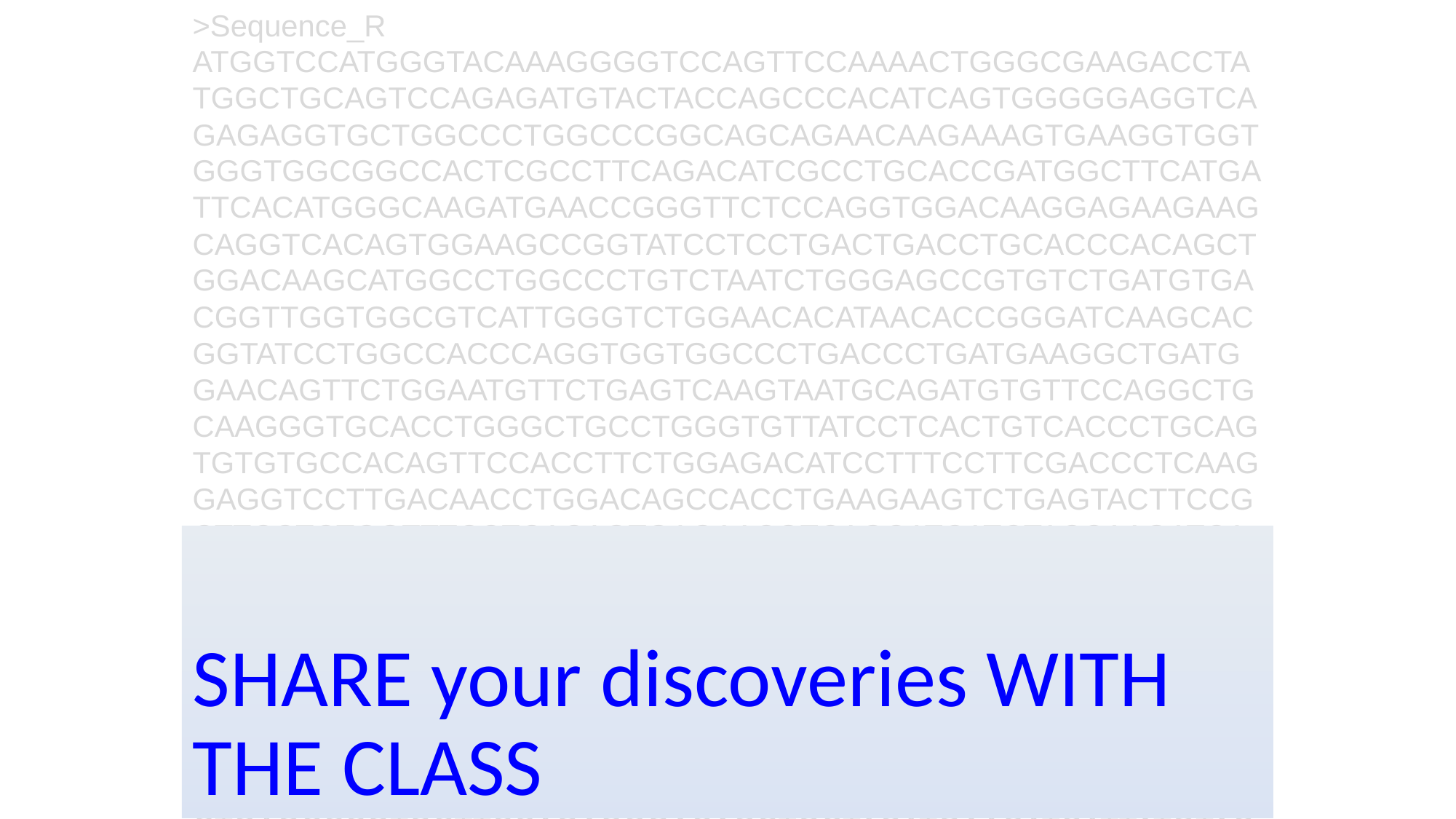

>Sequence_R
ATGGTCCATGGGTACAAAGGGGTCCAGTTCCAAAACTGGGCGAAGACCTATGGCTGCAGTCCAGAGATGTACTACCAGCCCACATCAGTGGGGGAGGTCAGAGAGGTGCTGGCCCTGGCCCGGCAGCAGAACAAGAAAGTGAAGGTGGTGGGTGGCGGCCACTCGCCTTCAGACATCGCCTGCACCGATGGCTTCATGATTCACATGGGCAAGATGAACCGGGTTCTCCAGGTGGACAAGGAGAAGAAGCAGGTCACAGTGGAAGCCGGTATCCTCCTGACTGACCTGCACCCACAGCTGGACAAGCATGGCCTGGCCCTGTCTAATCTGGGAGCCGTGTCTGATGTGACGGTTGGTGGCGTCATTGGGTCTGGAACACATAACACCGGGATCAAGCACGGTATCCTGGCCACCCAGGTGGTGGCCCTGACCCTGATGAAGGCTGATGGAACAGTTCTGGAATGTTCTGAGTCAAGTAATGCAGATGTGTTCCAGGCTGCAAGGGTGCACCTGGGCTGCCTGGGTGTTATCCTCACTGTCACCCTGCAGTGTGTGCCACAGTTCCACCTTCTGGAGACATCCTTTCCTTCGACCCTCAAGGAGGTCCTTGACAACCTGGACAGCCACCTGAAGAAGTCTGAGTACTTCCGCTTCCTCTGGTTTCCTCACAGTGAGAACGTCAGCATCATCTACCAAGATCACACCAACAAGGAGCCCTCCTCTGCATCTAACTGGTTTTGGGACTATGCCATTGGGTTCTACCTCCTGGAATTCTTGCTCTGGACCAGCACCTACCTGCCACGCCTCGTGGGCTGGATCAACCGCTTCTTCTTCTGGCTGCTGTTCAACTGCAAGAAGGAGAGCAGCAACCTCAGCCACAAGATCTTCTCCTACGAGTGTCGCTTCAAGCAGCATGTCCAAGACTGGGCCATCCCCAGGGAGAAGACCAAGGAGGCCCTGCTGGAGCTAAAGGCCATGCTGGAGGCCCACCCCAAGGTGGTAGCCCACTACCCCGTGGAGGTGCGCTTCACCCGAGGTGATGACATCCTGCTGAGCCCGTGCTTCCAGAGGGACAGCTGCTACATGAACATCATTATGTACAGGCCCTATGGGAAGGATGTGCCTCGGTTGGATTACTGGCTGGCCTATGAGACCATCATGAAGAAGTTTGGAGGCAGGCCCCACTGGGCAAAGGCCCACAATTGCACCAGGAAGGACTTTGAGAAAATGTACCCCGCCTTTCACAAGTTCTGTGACATCCGCGAGAAGCTGGACCCCACTGGAATGTTCTTGAATTCGTACCTGGAAAAGGTTTTCTACTAA
# SHARE your discoveries WITH THE CLASS